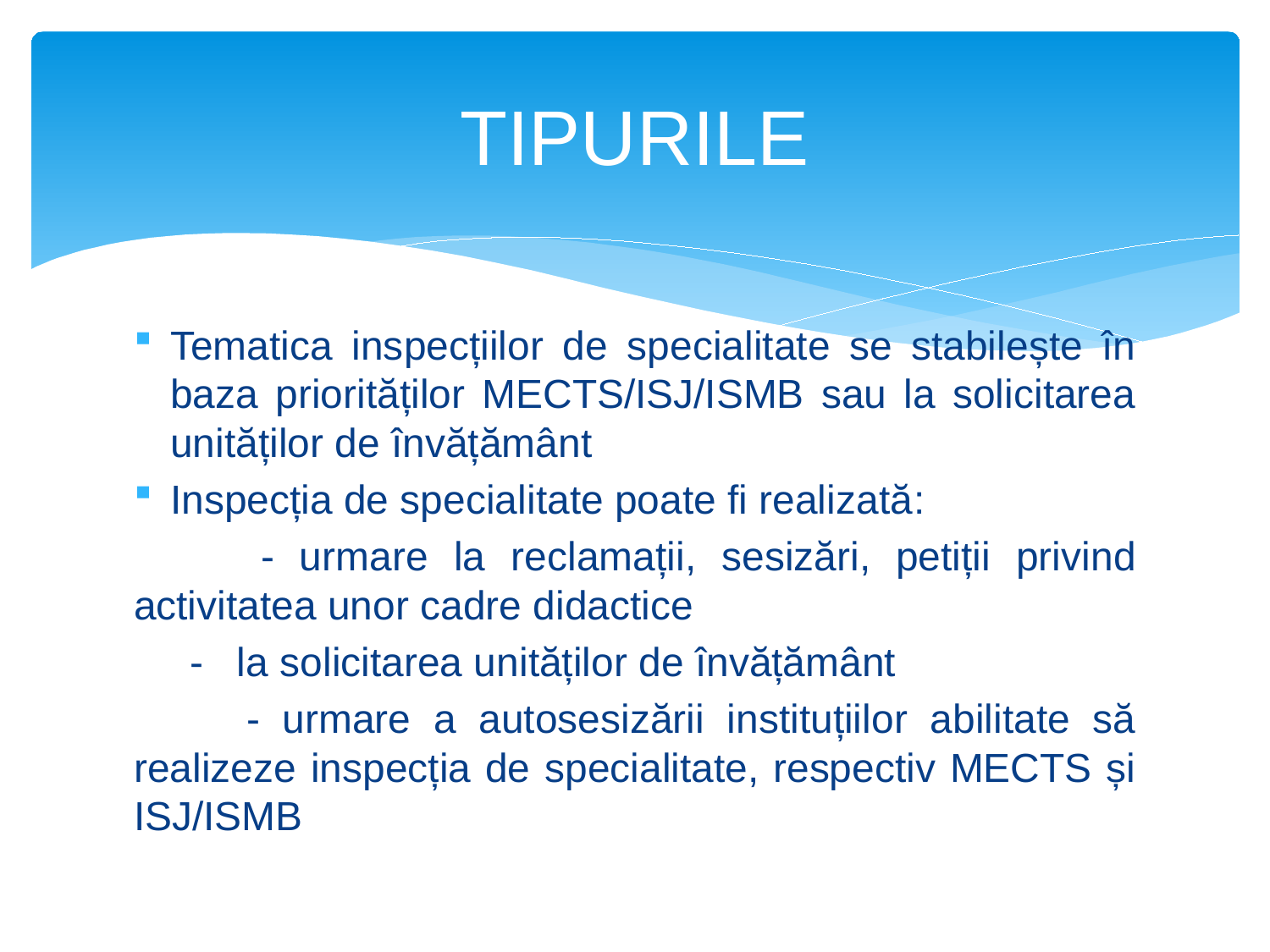

# TIPURILE

Tematica inspecțiilor de specialitate se stabilește în baza priorităților MECTS/ISJ/ISMB sau la solicitarea unităților de învățământ
Inspecția de specialitate poate fi realizată:
     - urmare la reclamații, sesizări, petiții privind activitatea unor cadre didactice
     -   la solicitarea unităților de învățământ
     - urmare a autosesizării instituțiilor abilitate să realizeze inspecția de specialitate, respectiv MECTS și ISJ/ISMB